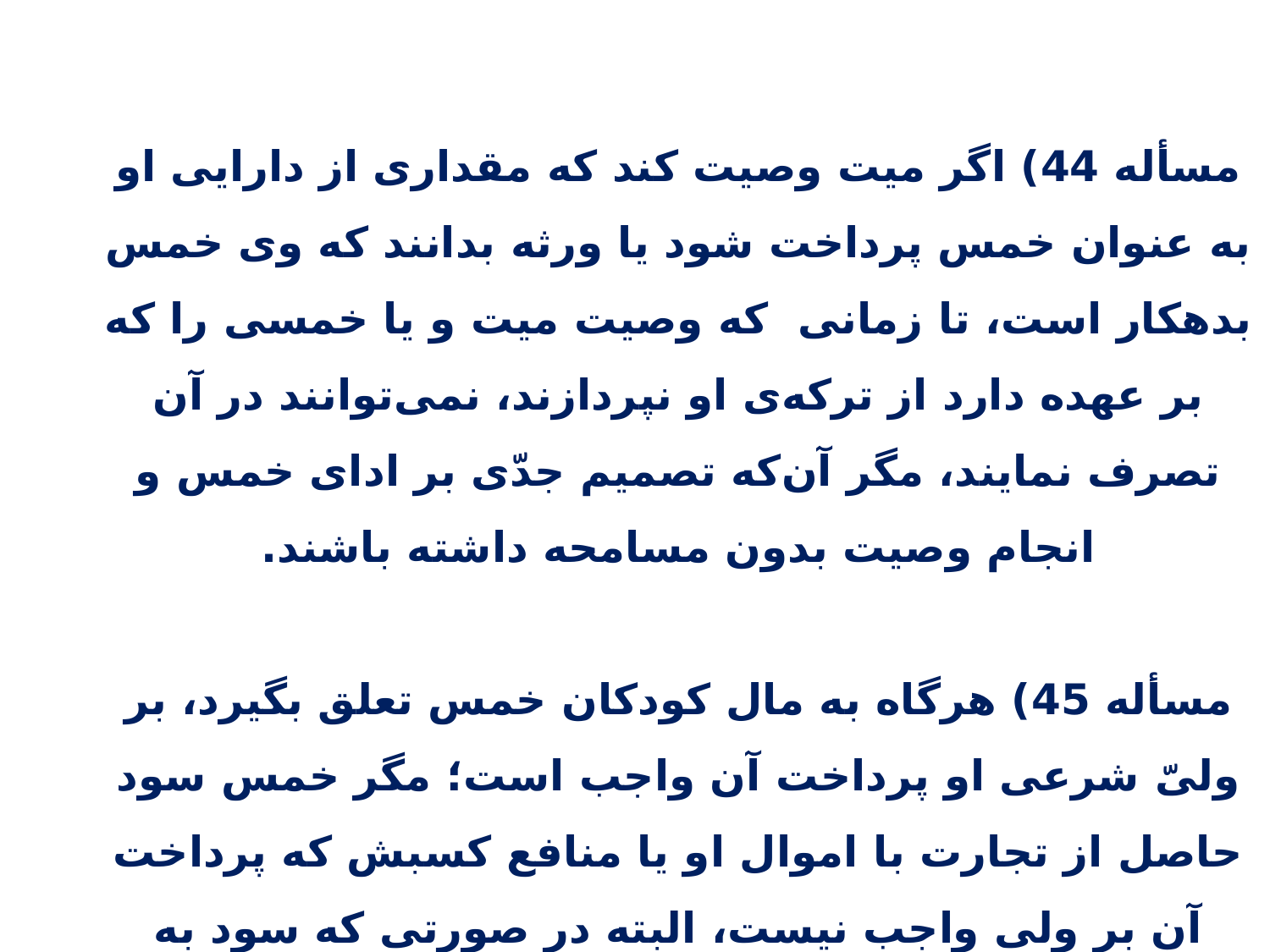

مسأله 44) اگر میت وصیت کند که مقداری از دارایی او به عنوان خمس پرداخت شود یا ورثه بدانند که وی خمس بدهکار است، تا زمانی  که وصیت میت و یا خمسی را که بر عهده دارد از ترکه‌ی او نپردازند، نمی‌توانند در آن تصرف نمایند، مگر آن‌که تصمیم جدّی بر ادای خمس و انجام وصیت بدون مسامحه داشته باشند.

مسأله 45) هرگاه به مال کودکان خمس تعلق بگیرد، بر ولیّ شرعی او پرداخت آن واجب است؛ مگر خمس سود حاصل از تجارت با اموال او یا منافع کسبش که پرداخت آن بر ولی واجب نیست، البته در صورتی که سود به دست آمده تا رسیدن طفل به سن تکلیف باقی بماند، ادای خمس آن بنابر احتیاط واجب بر عهده¬ی طفل است.